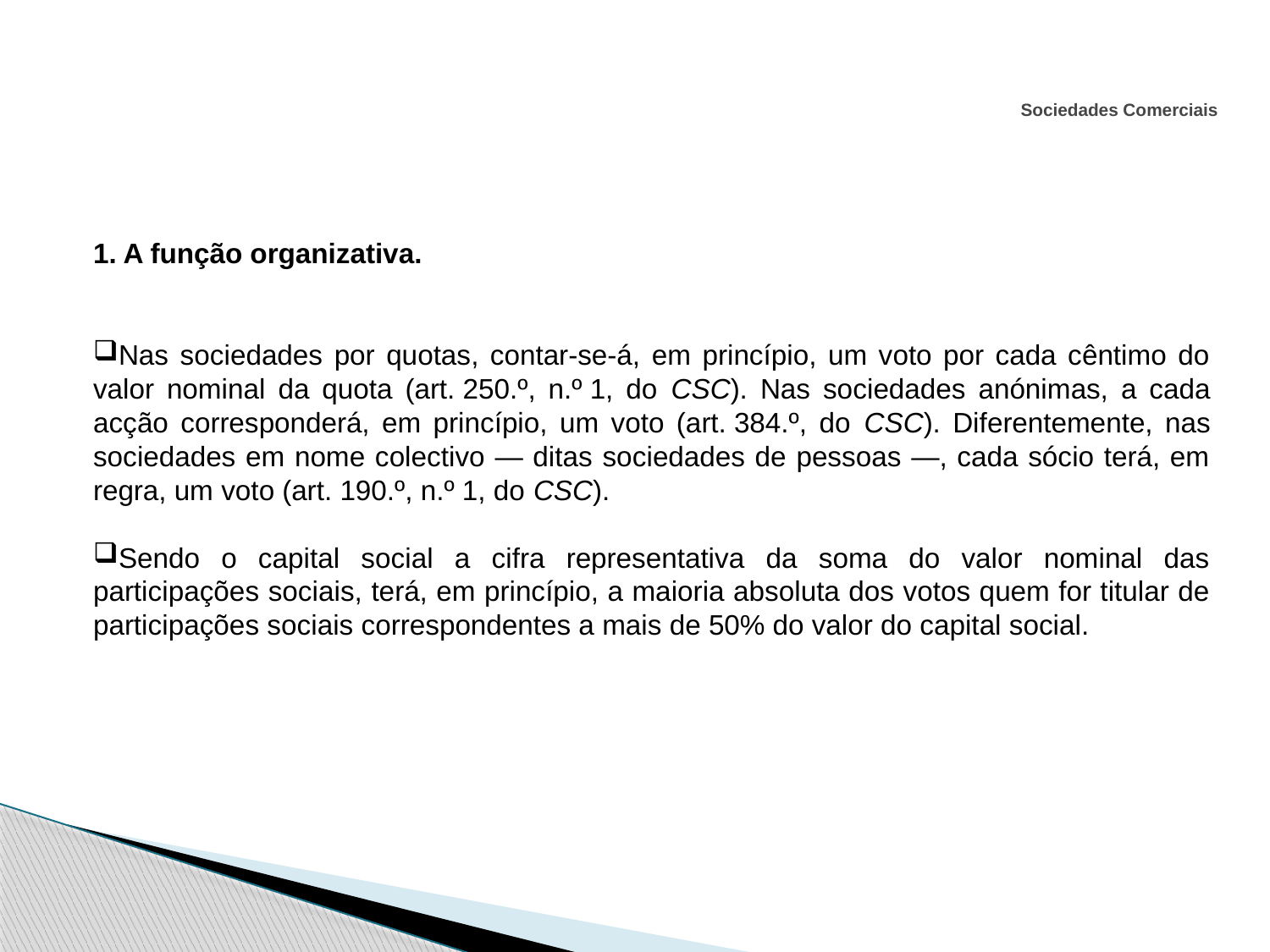

# Sociedades Comerciais
1. A função organizativa.

Nas sociedades por quotas, contar-se-á, em princípio, um voto por cada cêntimo do valor nominal da quota (art. 250.º, n.º 1, do CSC). Nas sociedades anónimas, a cada acção corresponderá, em princípio, um voto (art. 384.º, do CSC). Diferentemente, nas sociedades em nome colectivo — ditas sociedades de pessoas —, cada sócio terá, em regra, um voto (art. 190.º, n.º 1, do CSC).

Sendo o capital social a cifra representativa da soma do valor nominal das participações sociais, terá, em princípio, a maioria absoluta dos votos quem for titular de participações sociais correspondentes a mais de 50% do valor do capital social.